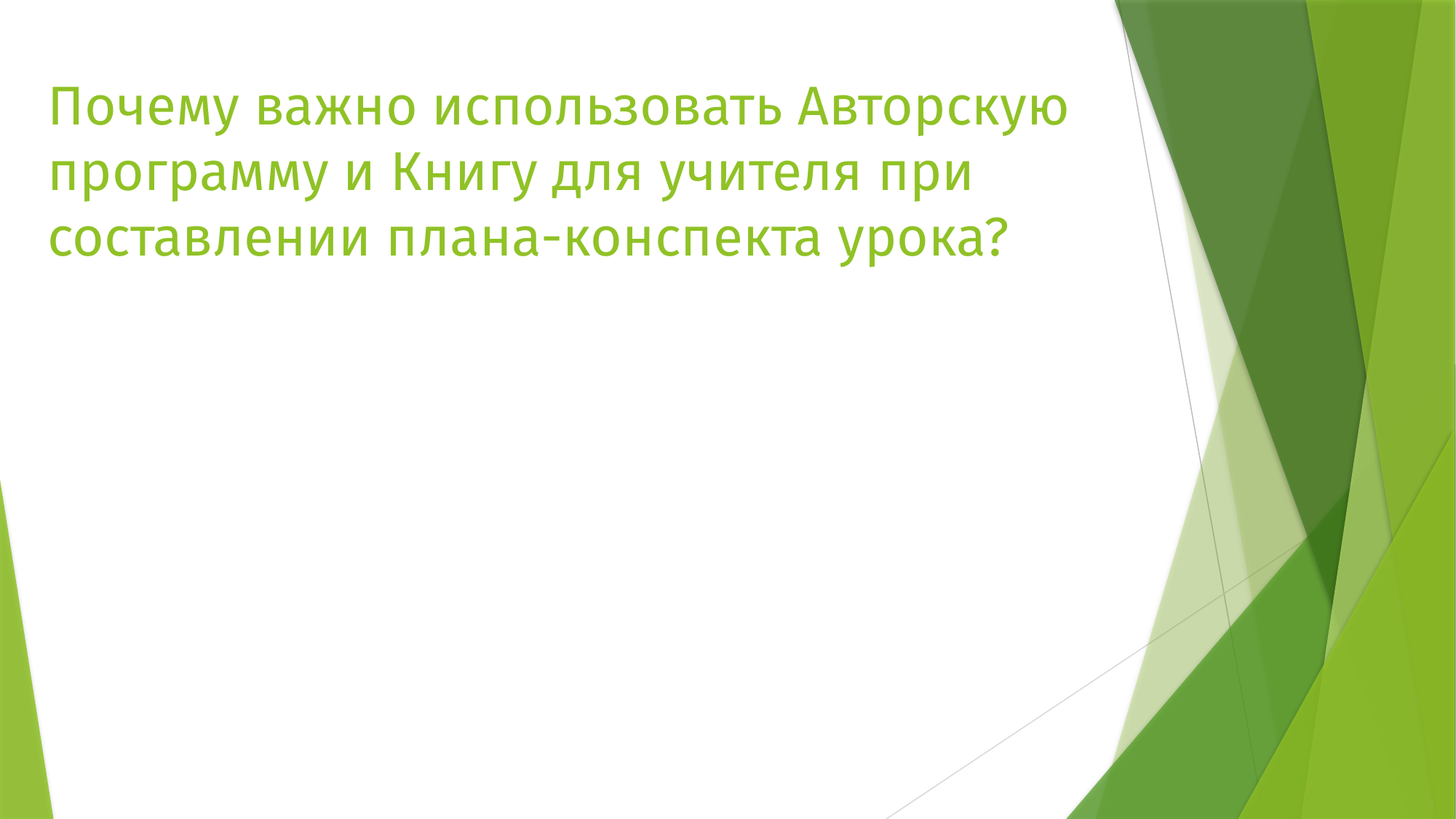

# Почему важно использовать Авторскую программу и Книгу для учителя при составлении плана-конспекта урока?